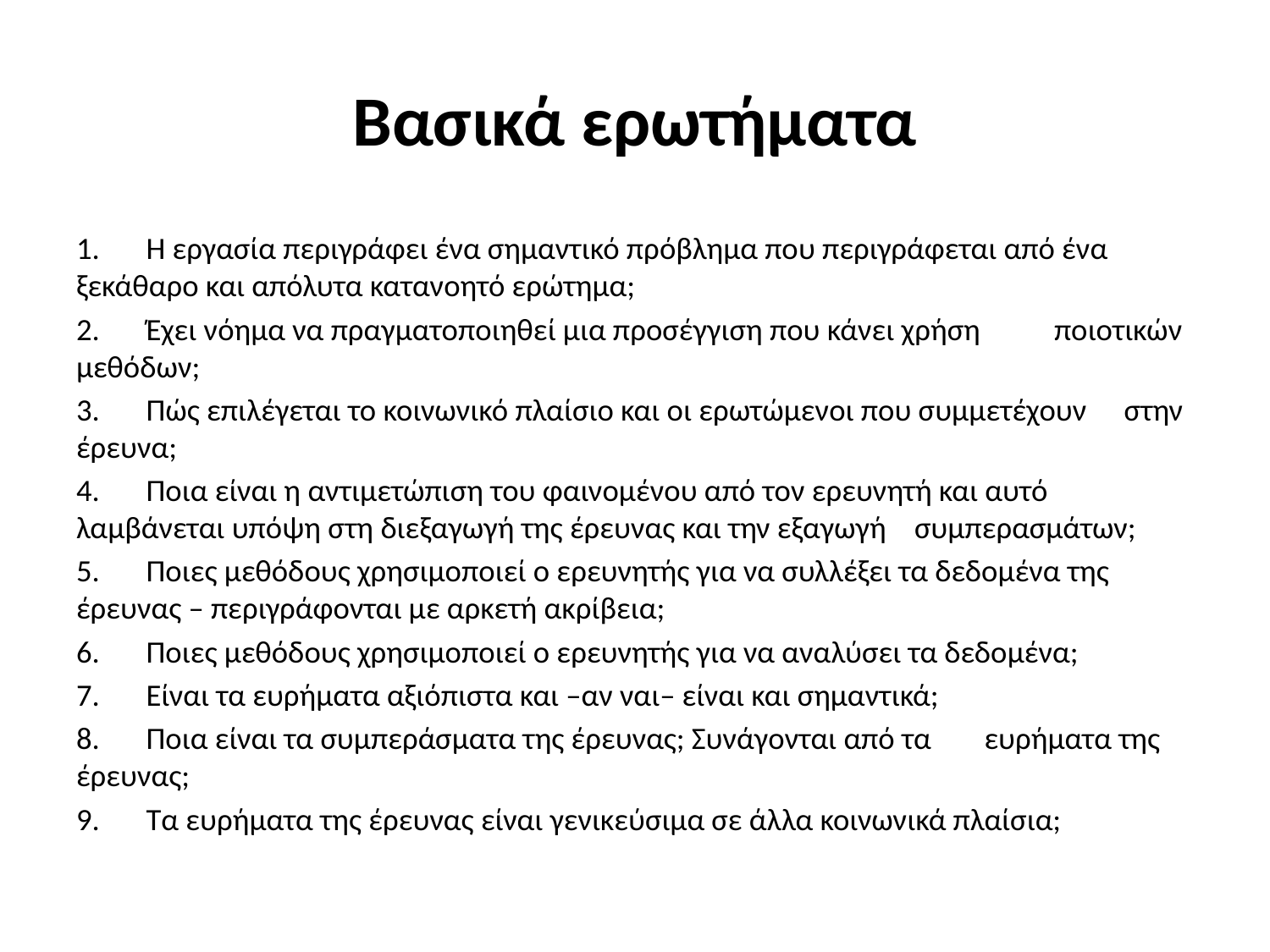

# Βασικά ερωτήματα
1.	H εργασία περιγράφει ένα σημαντικό πρόβλημα που περιγράφεται από ένα 	ξεκάθαρο και απόλυτα κατανοητό ερώτημα;
2.	Έχει νόημα να πραγματοποιηθεί μια προσέγγιση που κάνει χρήση 	ποιοτικών μεθόδων;
3.	Πώς επιλέγεται το κοινωνικό πλαίσιο και οι ερωτώμενοι που συμμετέχουν 	στην έρευνα;
4.	Ποια είναι η αντιμετώπιση του φαινομένου από τον ερευνητή και αυτό 	λαμβάνεται υπόψη στη διεξαγωγή της έρευνας και την εξαγωγή 	συμπερασμάτων;
5.	Ποιες μεθόδους χρησιμοποιεί ο ερευνητής για να συλλέξει τα δεδομένα της 	έρευνας – περιγράφονται με αρκετή ακρίβεια;
6.	Ποιες μεθόδους χρησιμοποιεί ο ερευνητής για να αναλύσει τα δεδομένα;
7.	Είναι τα ευρήματα αξιόπιστα και –αν ναι– είναι και σημαντικά;
8.	Ποια είναι τα συμπεράσματα της έρευνας; Συνάγονται από τα 	ευρήματα της έρευνας;
9.	Τα ευρήματα της έρευνας είναι γενικεύσιμα σε άλλα κοινωνικά πλαίσια;